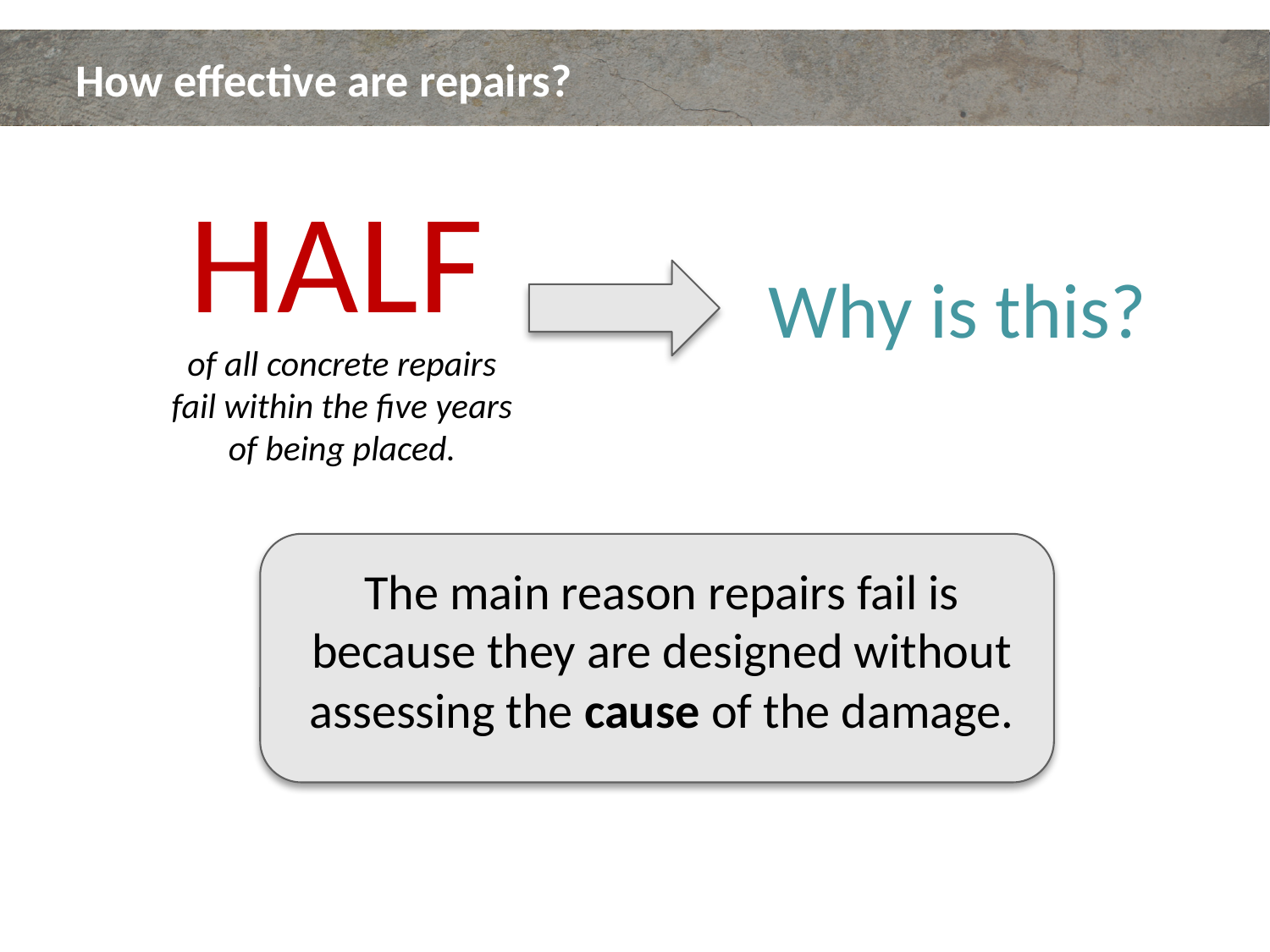

# How effective are repairs?
HALF
of all concrete repairs fail within the five years of being placed.
Why is this?

The main reason repairs fail is because they are designed without assessing the cause of the damage.